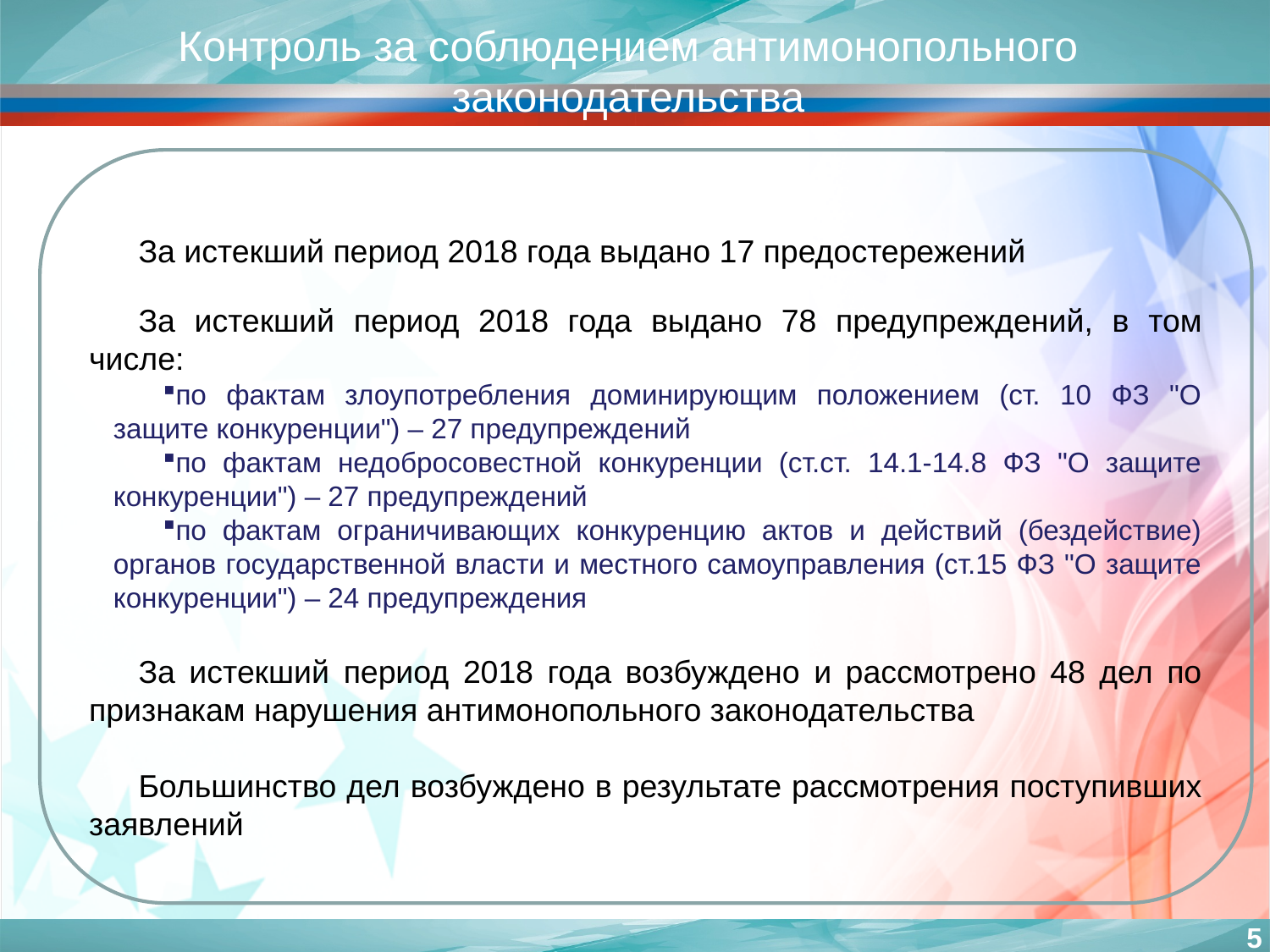

# Контроль за соблюдением антимонопольного законодательства

За истекший период 2018 года выдано 17 предостережений

За истекший период 2018 года выдано 78 предупреждений, в том числе:
по фактам злоупотребления доминирующим положением (ст. 10 ФЗ "О защите конкуренции") – 27 предупреждений
по фактам недобросовестной конкуренции (ст.ст. 14.1-14.8 ФЗ "О защите конкуренции") – 27 предупреждений
по фактам ограничивающих конкуренцию актов и действий (бездействие) органов государственной власти и местного самоуправления (ст.15 ФЗ "О защите конкуренции") – 24 предупреждения

За истекший период 2018 года возбуждено и рассмотрено 48 дел по признакам нарушения антимонопольного законодательства

Большинство дел возбуждено в результате рассмотрения поступивших заявлений
5